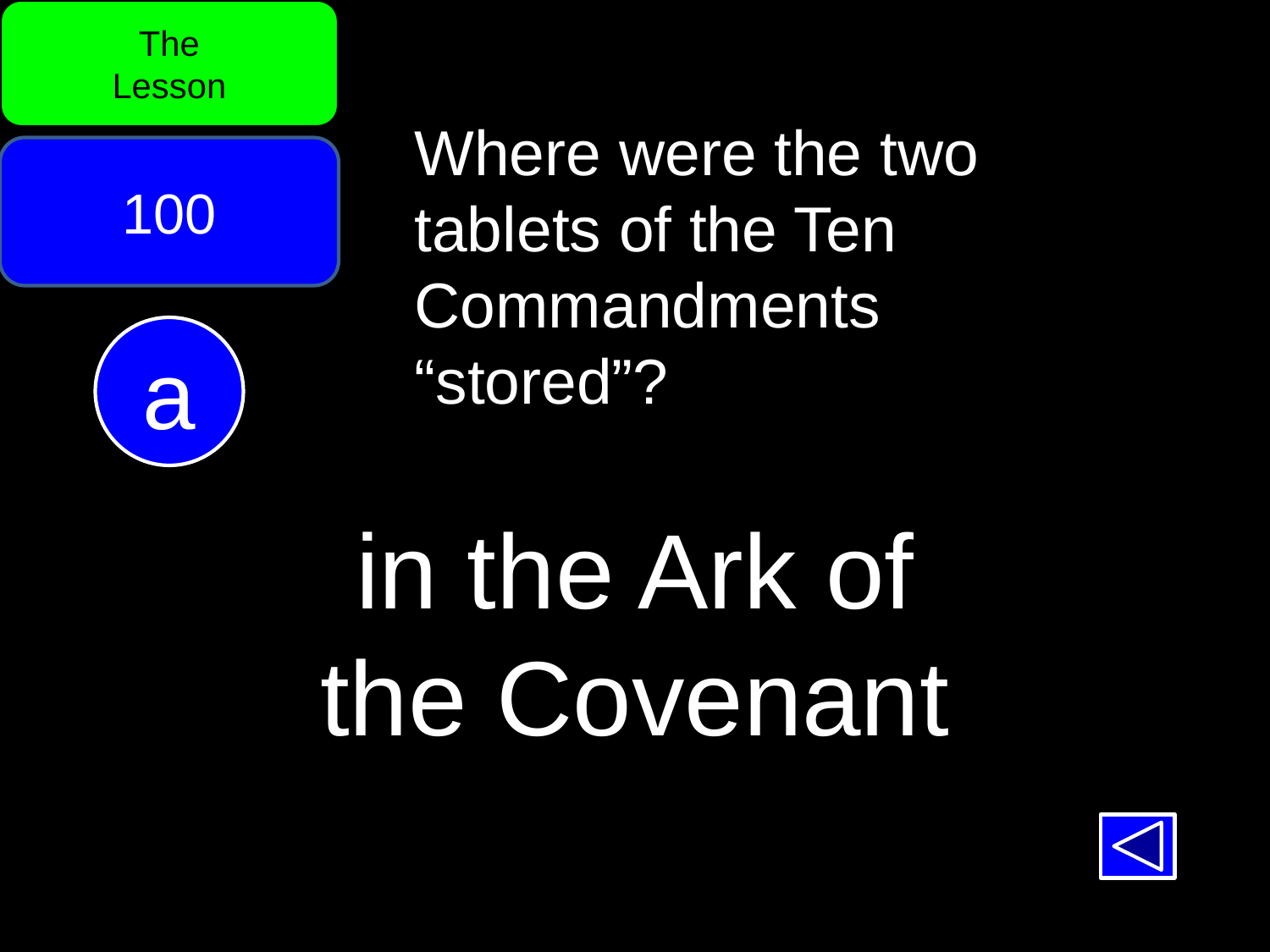

The
Lesson
Where were the two
tablets of the Ten
Commandments
“stored”?
100
a
in the Ark of
the Covenant